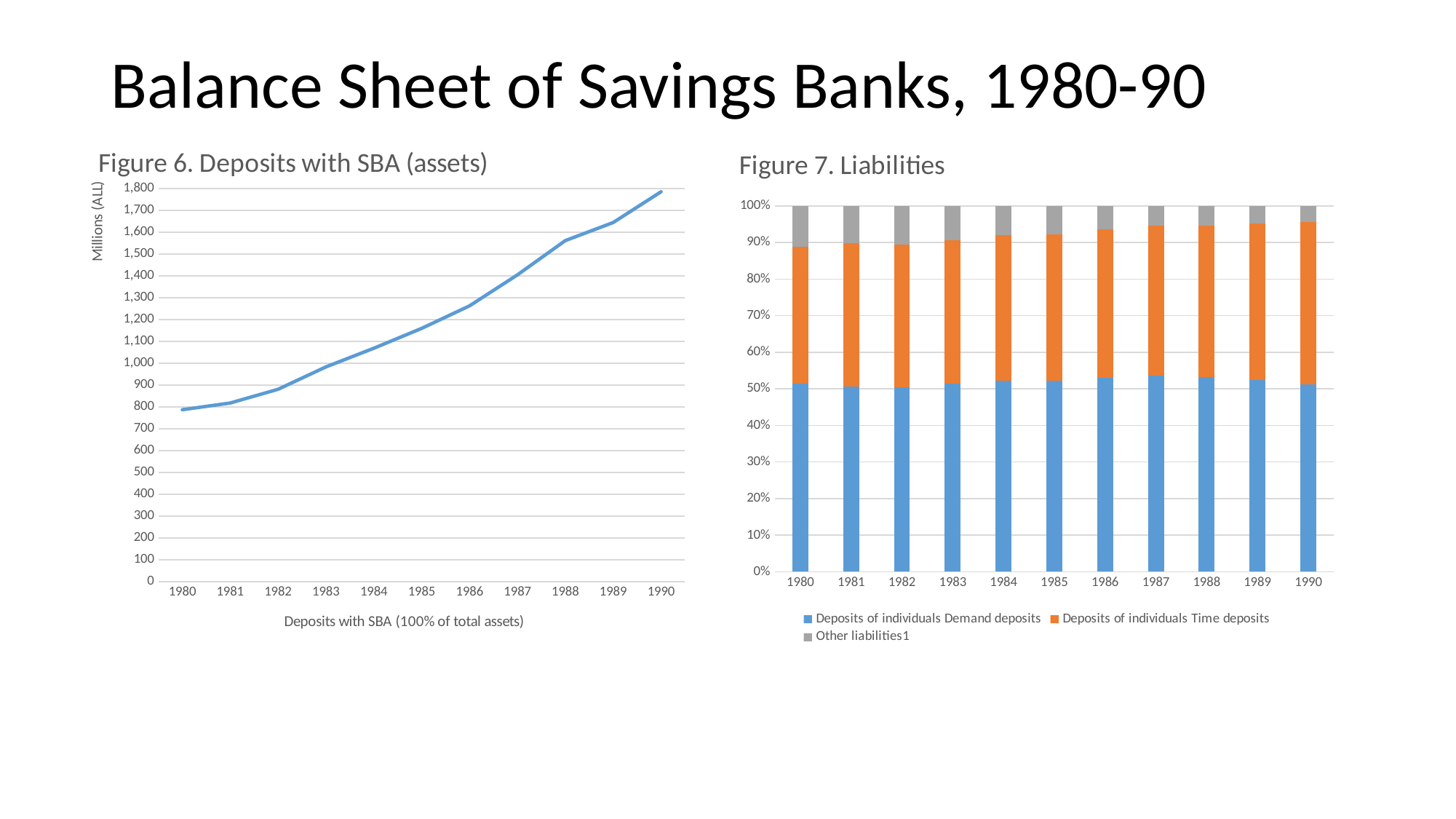

# Balance Sheet of Savings Banks, 1980-90

### Chart: Figure 7. Liabilities

| Category | Deposits of individuals | Deposits of individuals | Other liabilities1 |
|---|---|---|---|
| 1980 | 405.0 | 295.0 | 87.6 |
| 1981 | 415.0 | 320.0 | 83.2 |
| 1982 | 445.0 | 343.0 | 93.1 |
| 1983 | 507.0 | 384.0 | 92.8 |
| 1984 | 558.0 | 427.0 | 84.4 |
| 1985 | 606.0 | 465.0 | 89.4 |
| 1986 | 670.0 | 513.0 | 80.5 |
| 1987 | 755.0 | 574.0 | 76.5 |
| 1988 | 832.0 | 646.0 | 84.4 |
| 1989 | 864.0 | 703.0 | 78.1 |
| 1990 | 917.0 | 790.0 | 79.2 |

### Chart: Figure 6. Deposits with SBA (assets)

| Category | Assets |
|---|---|
| 1980 | 787.6 |
| 1981 | 818.2 |
| 1982 | 881.1 |
| 1983 | 983.8 |
| 1984 | 1069.4 |
| 1985 | 1160.4 |
| 1986 | 1263.5 |
| 1987 | 1405.5 |
| 1988 | 1562.4 |
| 1989 | 1645.1 |
| 1990 | 1786.2 |